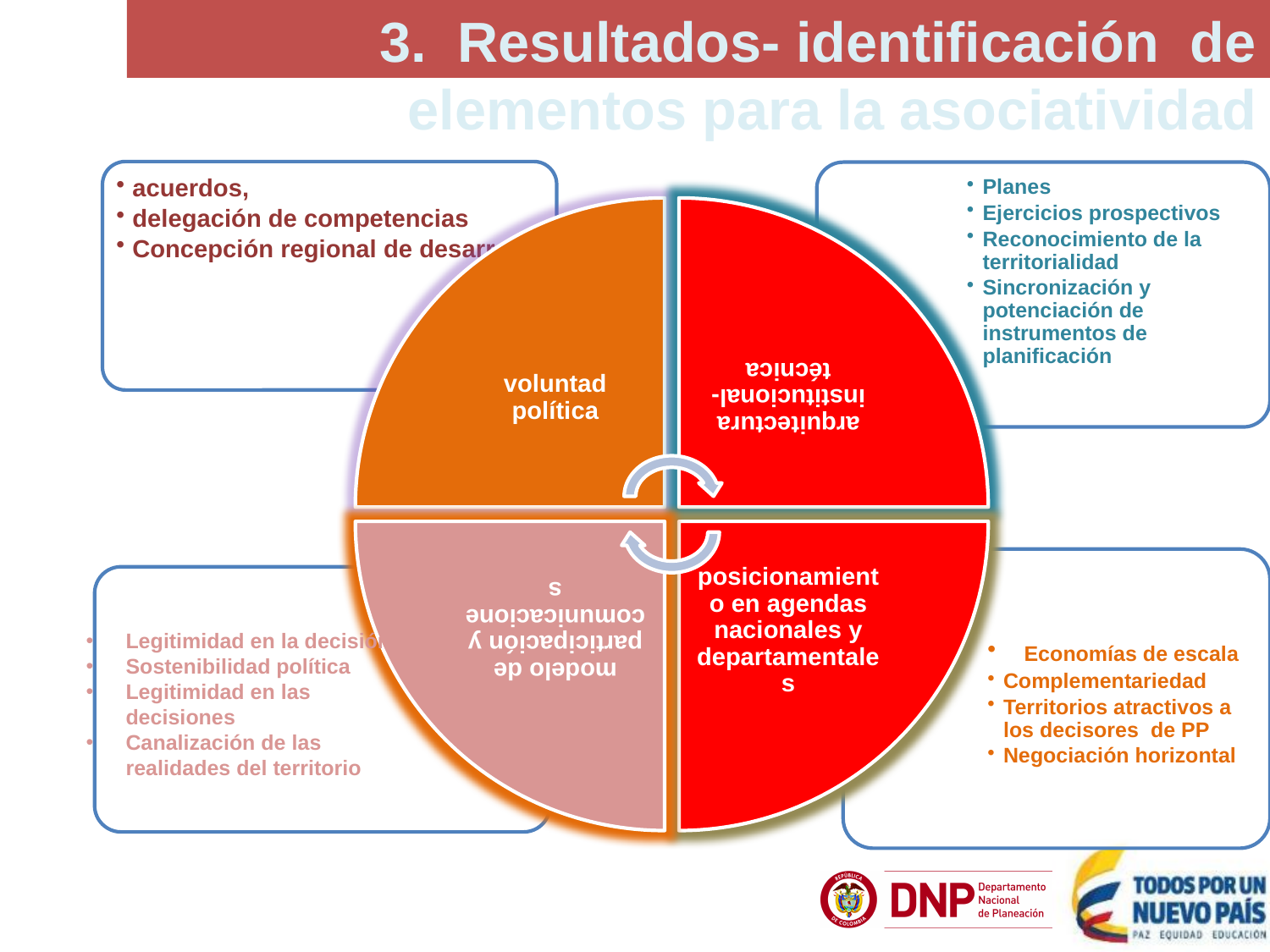

3.  Resultados- identificación  de elementos para la asociatividad
   Economías de escala
Complementariedad
Territorios atractivos a los decisores  de PP
Negociación horizontal

Planes
Ejercicios prospectivos
Reconocimiento de la territorialidad
Sincronización y potenciación de instrumentos de planificación
acuerdos,
delegación de competencias
Concepción regional de desarrollo
voluntad política
arquitectura institucional-técnica
posicionamiento en agendas nacionales y departamentales
modelo de participación y comunicaciones
Legitimidad en la decisión
Sostenibilidad política
Legitimidad en las decisiones
Canalización de las realidades del territorio